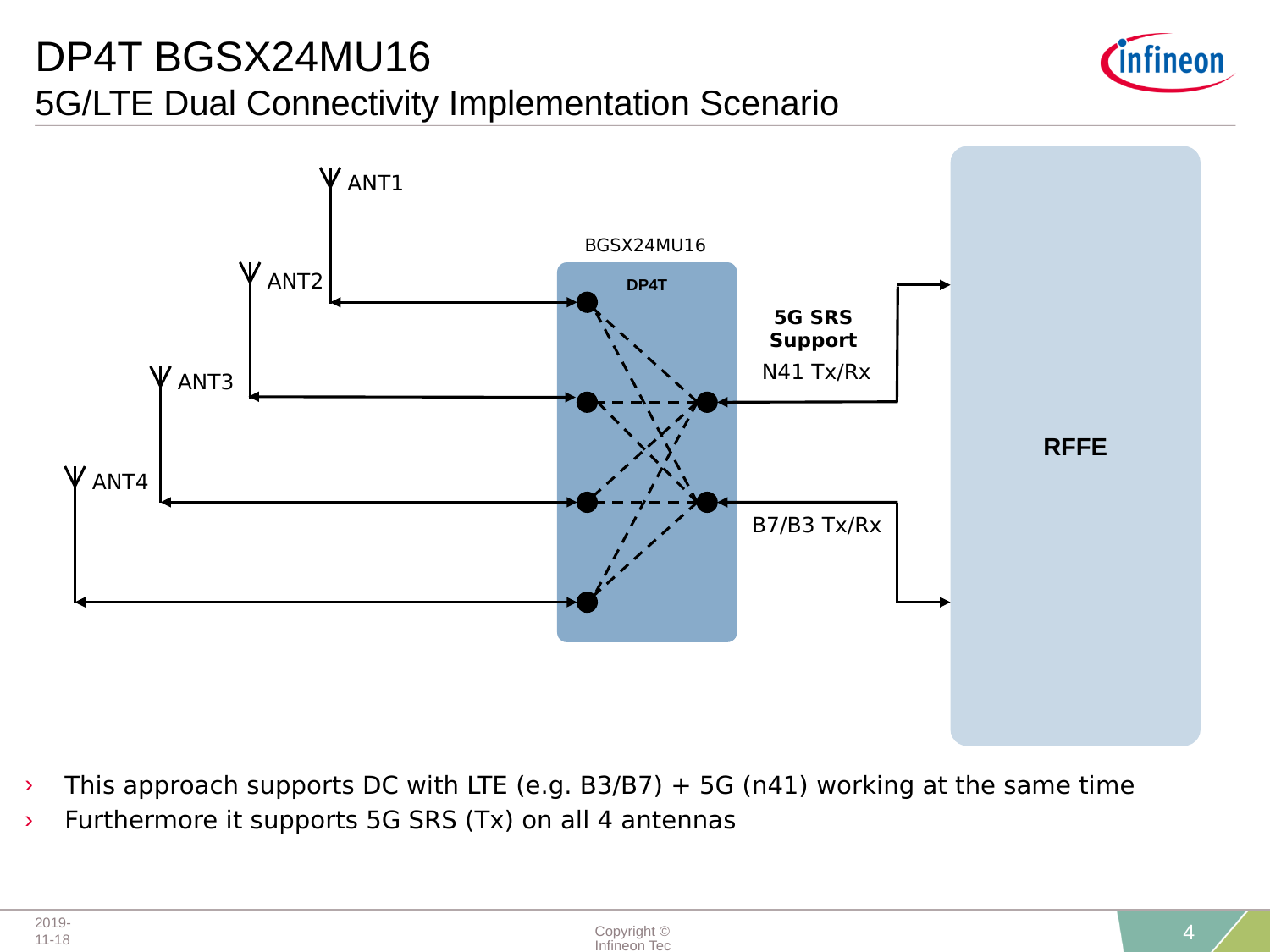

# DP4T BGSX24MU16 5G/LTE Dual Connectivity Implementation Scenario
RFFE
ANT1
BGSX24MU16
DP4T
ANT2

5G SRS Support
N41 Tx/Rx
ANT3

ANT4

B7/B3 Tx/Rx

This approach supports DC with LTE (e.g. B3/B7) + 5G (n41) working at the same time
Furthermore it supports 5G SRS (Tx) on all 4 antennas

2019-11-18
Copyright © Infineon Technologies AG 2019. All rights reserved.
4